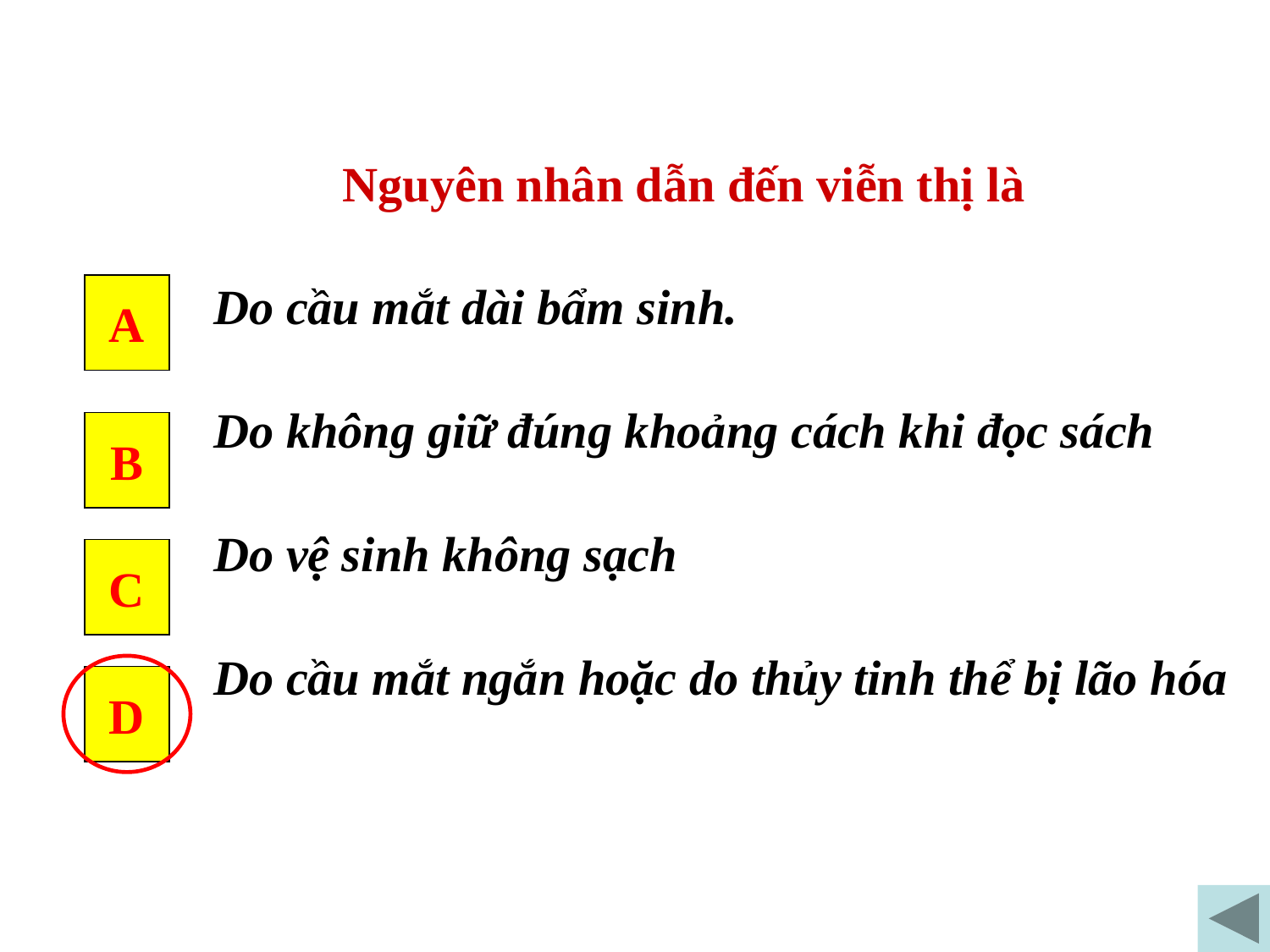

Nguyên nhân dẫn đến viễn thị là
	Do cầu mắt dài bẩm sinh.
	Do không giữ đúng khoảng cách khi đọc sách
	Do vệ sinh không sạch
	Do cầu mắt ngắn hoặc do thủy tinh thể bị lão hóa
A
B
C

D